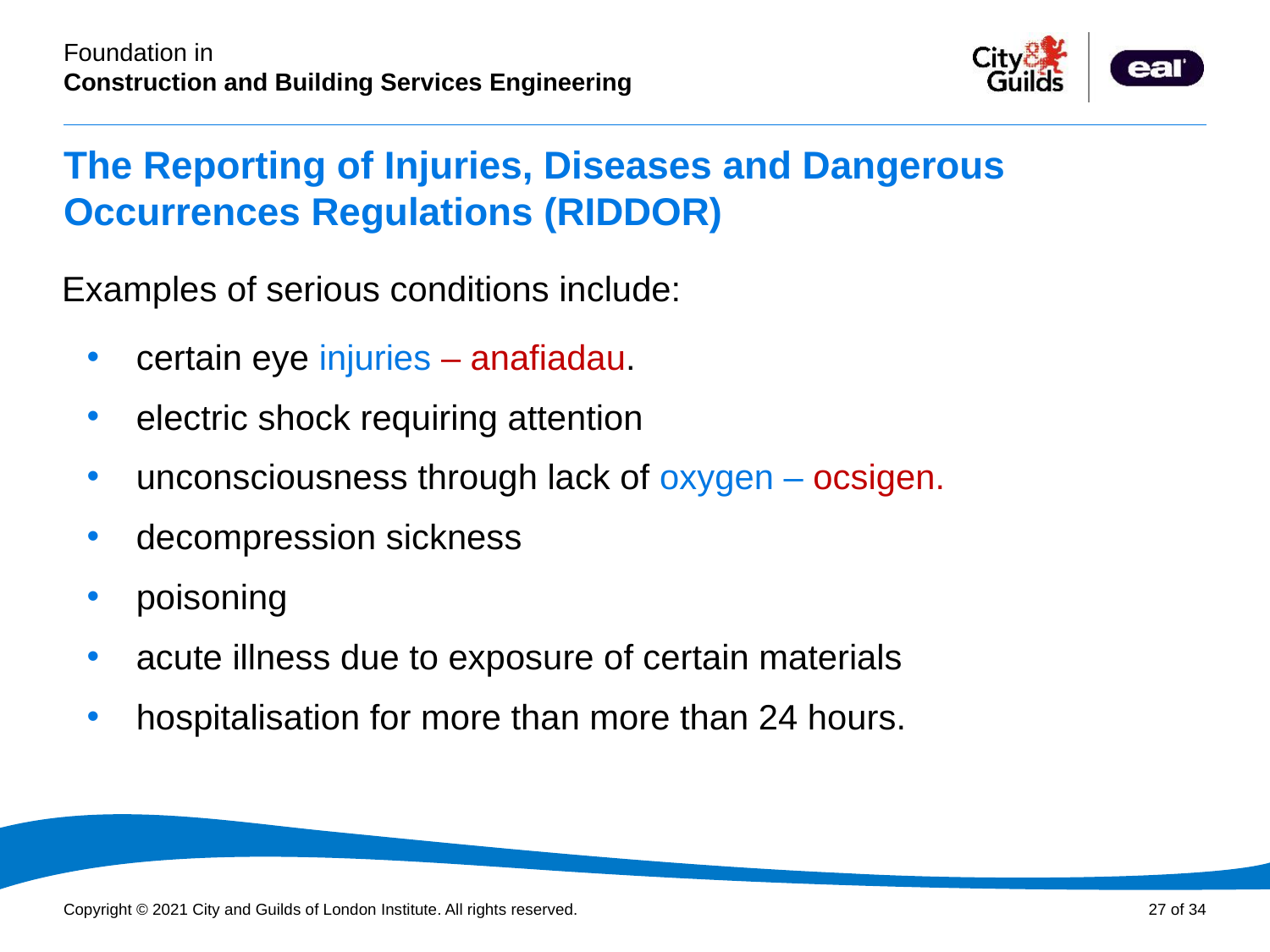

# The Reporting of Injuries, Diseases and Dangerous Occurrences Regulations (RIDDOR)
Examples of serious conditions include:
certain eye injuries – anafiadau.
electric shock requiring attention
unconsciousness through lack of oxygen – ocsigen.
decompression sickness
poisoning
acute illness due to exposure of certain materials
hospitalisation for more than more than 24 hours.